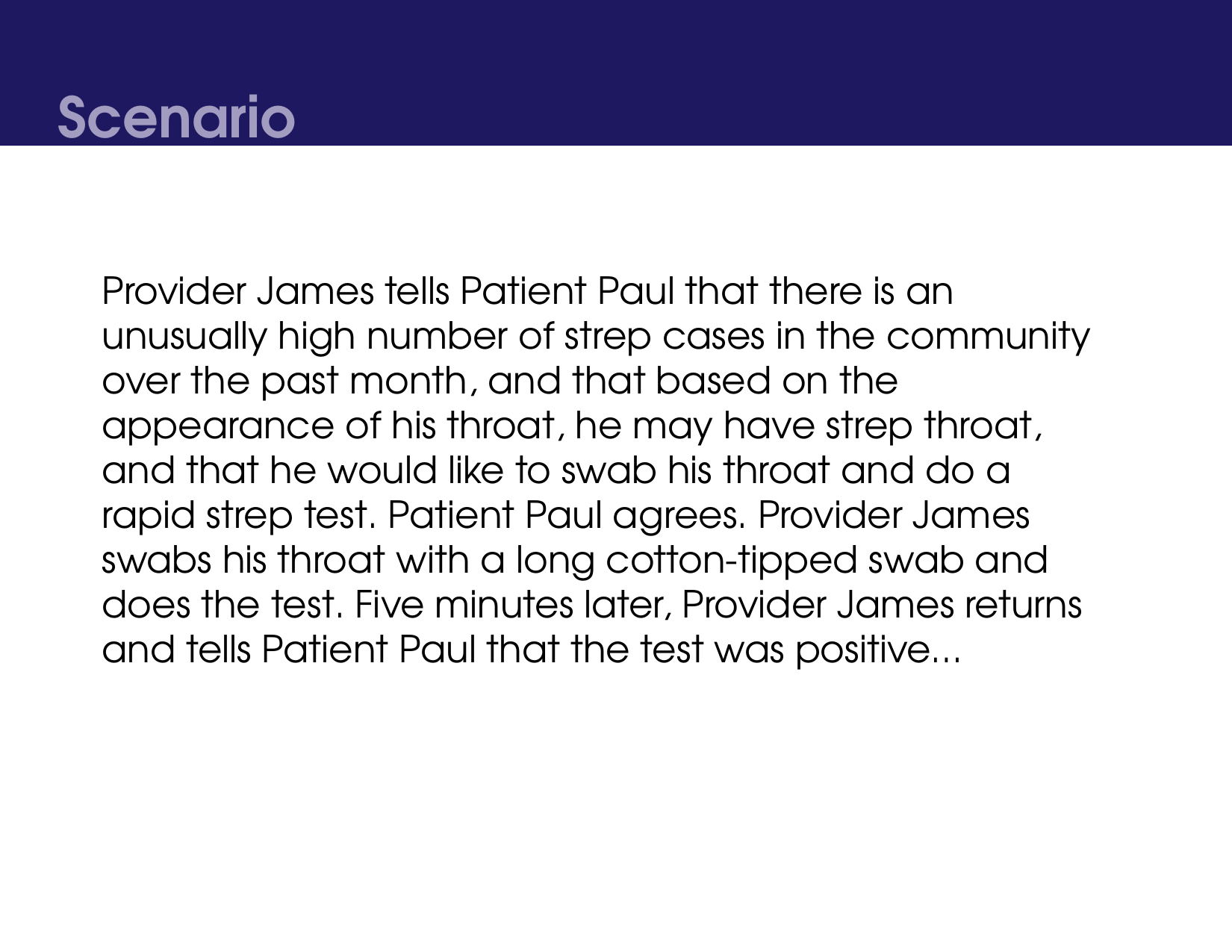

# Scenario
Provider James tells Patient Paul that there is an unusually high number of strep cases in the community over the past month, and that based on the appearance of his throat, he may have strep throat, and that he would like to swab his throat and do a rapid strep test. Patient Paul agrees. Provider James swabs his throat with a long cotton-tipped swab and does the test. Five minutes later, Provider James returns and tells Patient Paul that the test was positive…